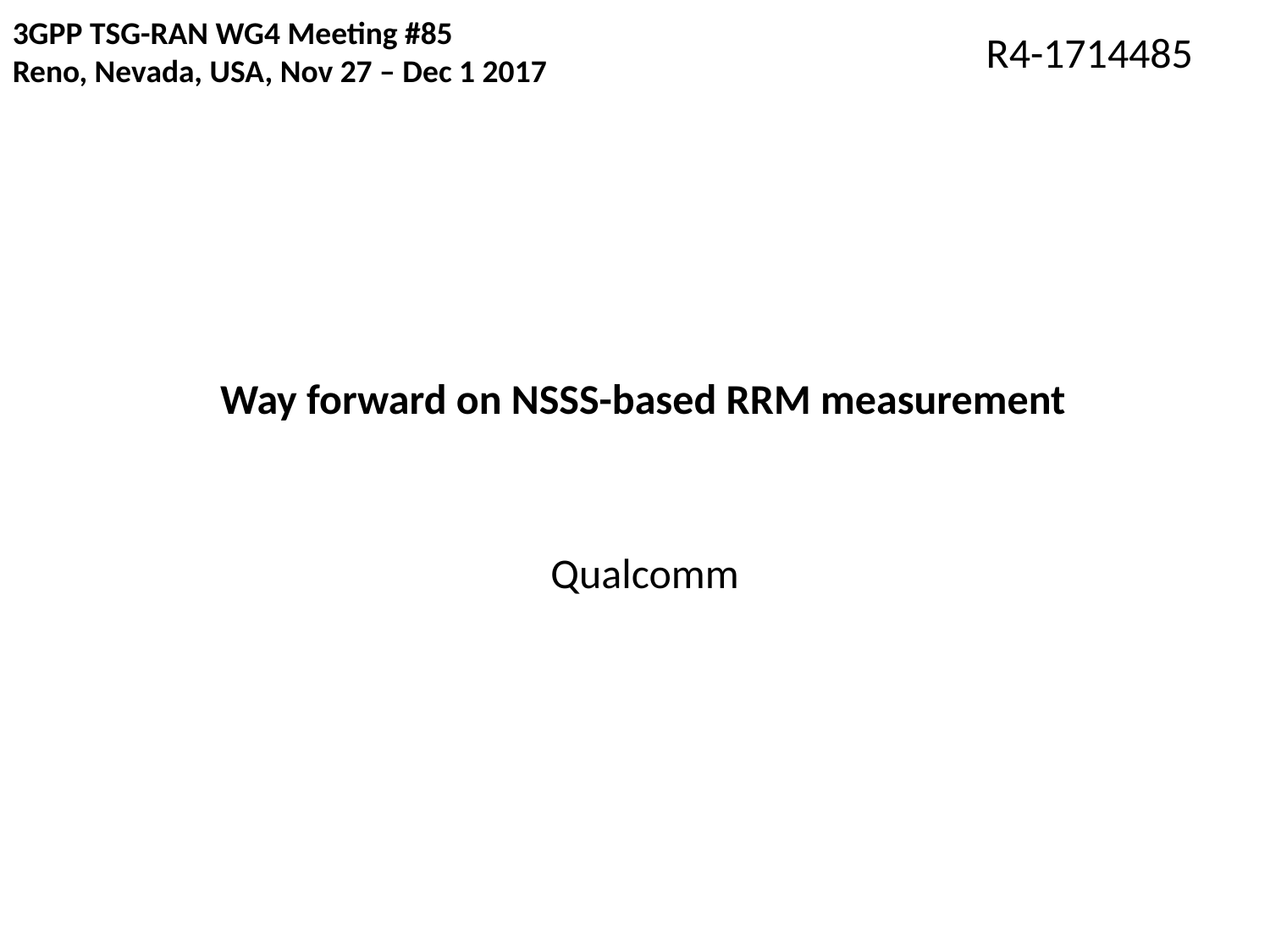

3GPP TSG-RAN WG4 Meeting #85
Reno, Nevada, USA, Nov 27 – Dec 1 2017
R4-1714485
# Way forward on NSSS-based RRM measurement
Qualcomm